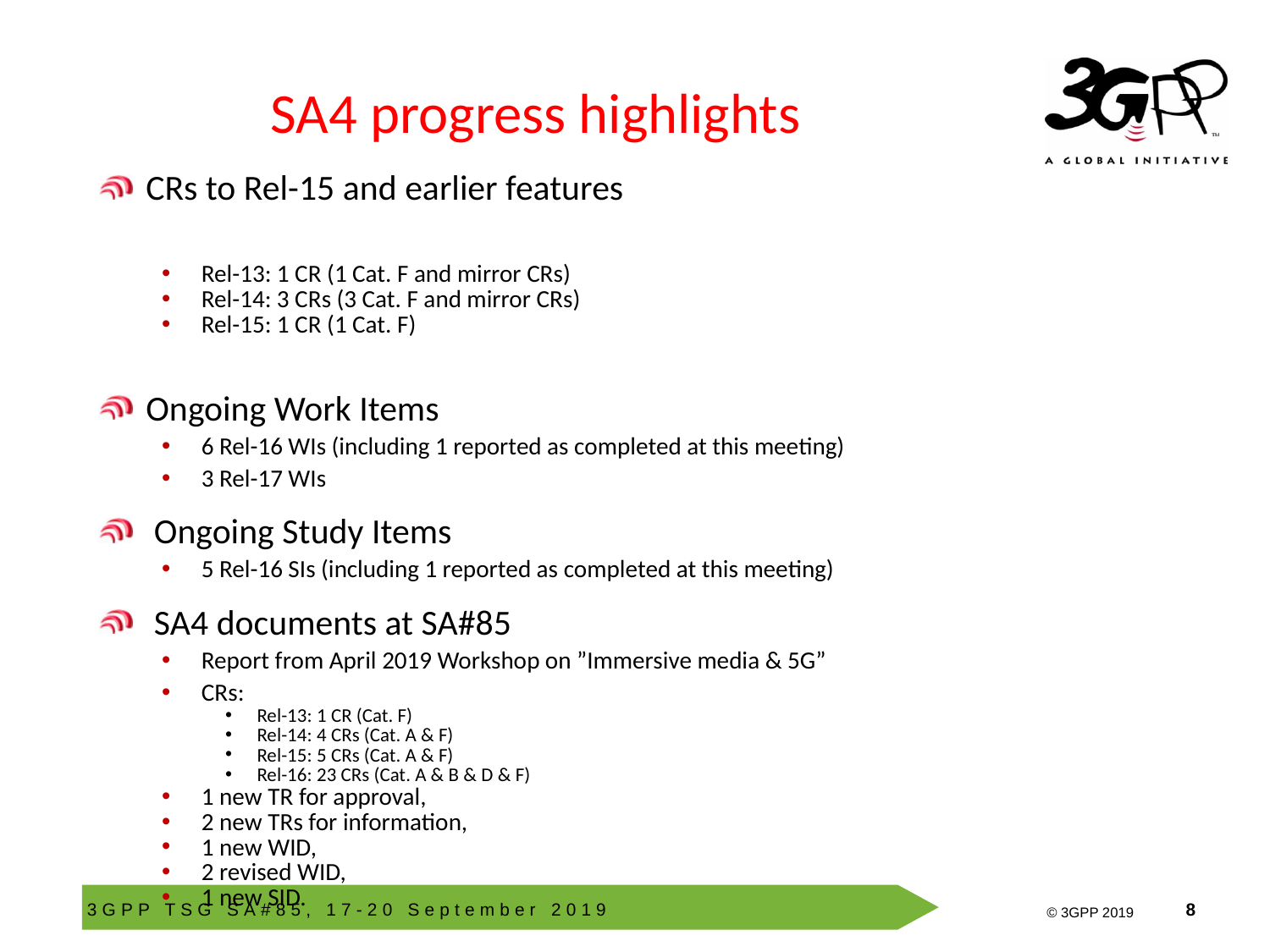

# SA4 progress highlights
CRs to Rel-15 and earlier features

Rel-13: 1 CR (1 Cat. F and mirror CRs)
Rel-14: 3 CRs (3 Cat. F and mirror CRs)
Rel-15: 1 CR (1 Cat. F)

Ongoing Work Items
6 Rel-16 WIs (including 1 reported as completed at this meeting)
3 Rel-17 WIs
 Ongoing Study Items
5 Rel-16 SIs (including 1 reported as completed at this meeting)
 SA4 documents at SA#85
Report from April 2019 Workshop on ”Immersive media & 5G”
CRs:
Rel-13: 1 CR (Cat. F)
Rel-14: 4 CRs (Cat. A & F)
Rel-15: 5 CRs (Cat. A & F)
Rel-16: 23 CRs (Cat. A & B & D & F)
1 new TR for approval,
2 new TRs for information,
1 new WID,
2 revised WID,
1 new SID.